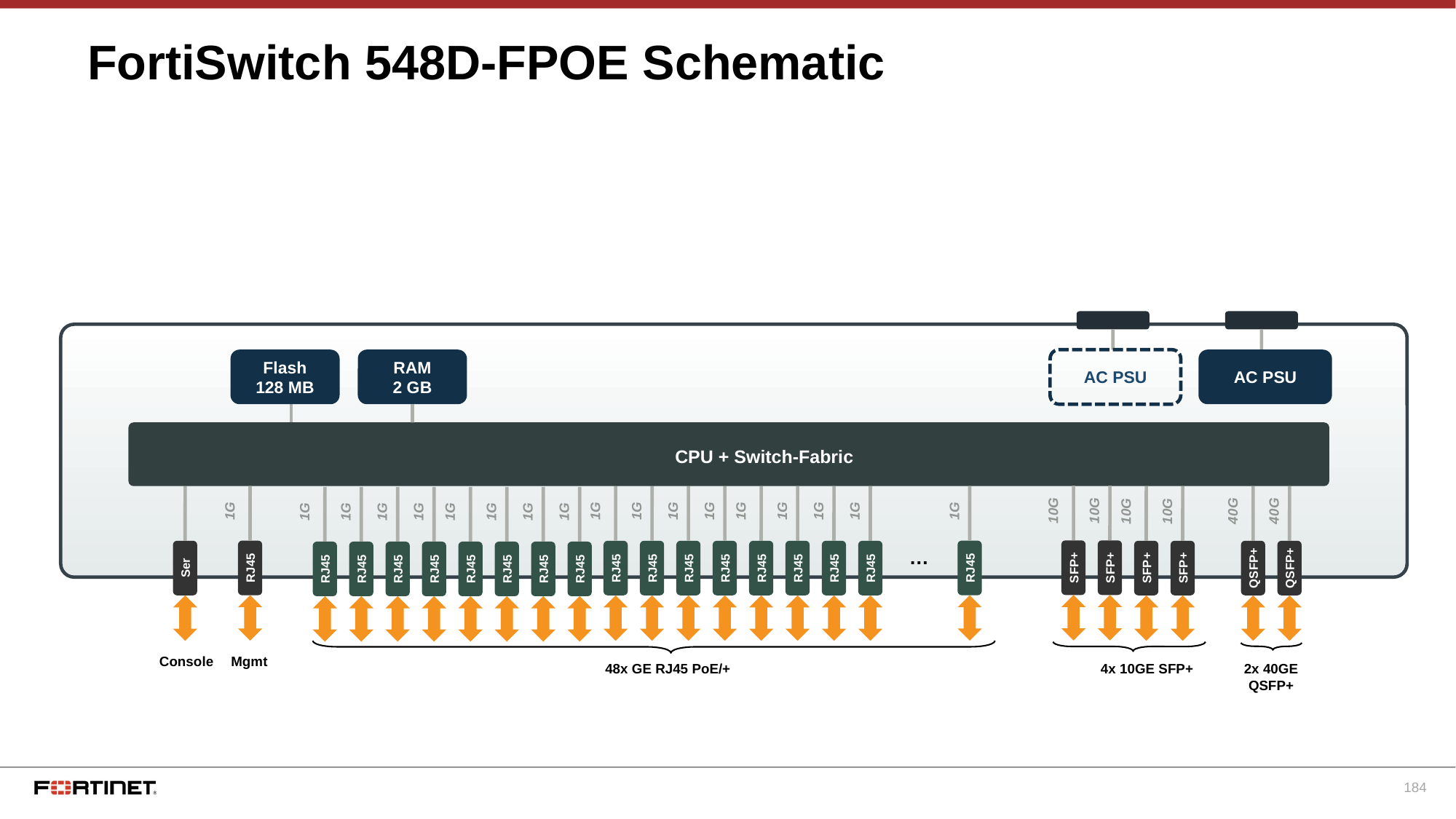

# FortiSwitch 548D-FPOE Schematic

Flash
128 MB
RAM
2 GB
AC PSU
AC PSU

  CPU + Switch-Fabric

10G
10G
1G
1G
1G
1G
1G
1G
1G
1G
1G
1G
10G
10G
40G
40G
1G
1G
1G
1G
1G
1G
1G
1G
…
SFP+
SFP+
RJ45
RJ45
Ser
RJ45
RJ45
RJ45
RJ45
RJ45
RJ45
RJ45
RJ45
SFP+
SFP+
QSFP+
QSFP+
RJ45
RJ45
RJ45
RJ45
RJ45
RJ45
RJ45
RJ45

Console
Mgmt
48x GE RJ45 PoE/+
4x 10GE SFP+
2x 40GE
QSFP+